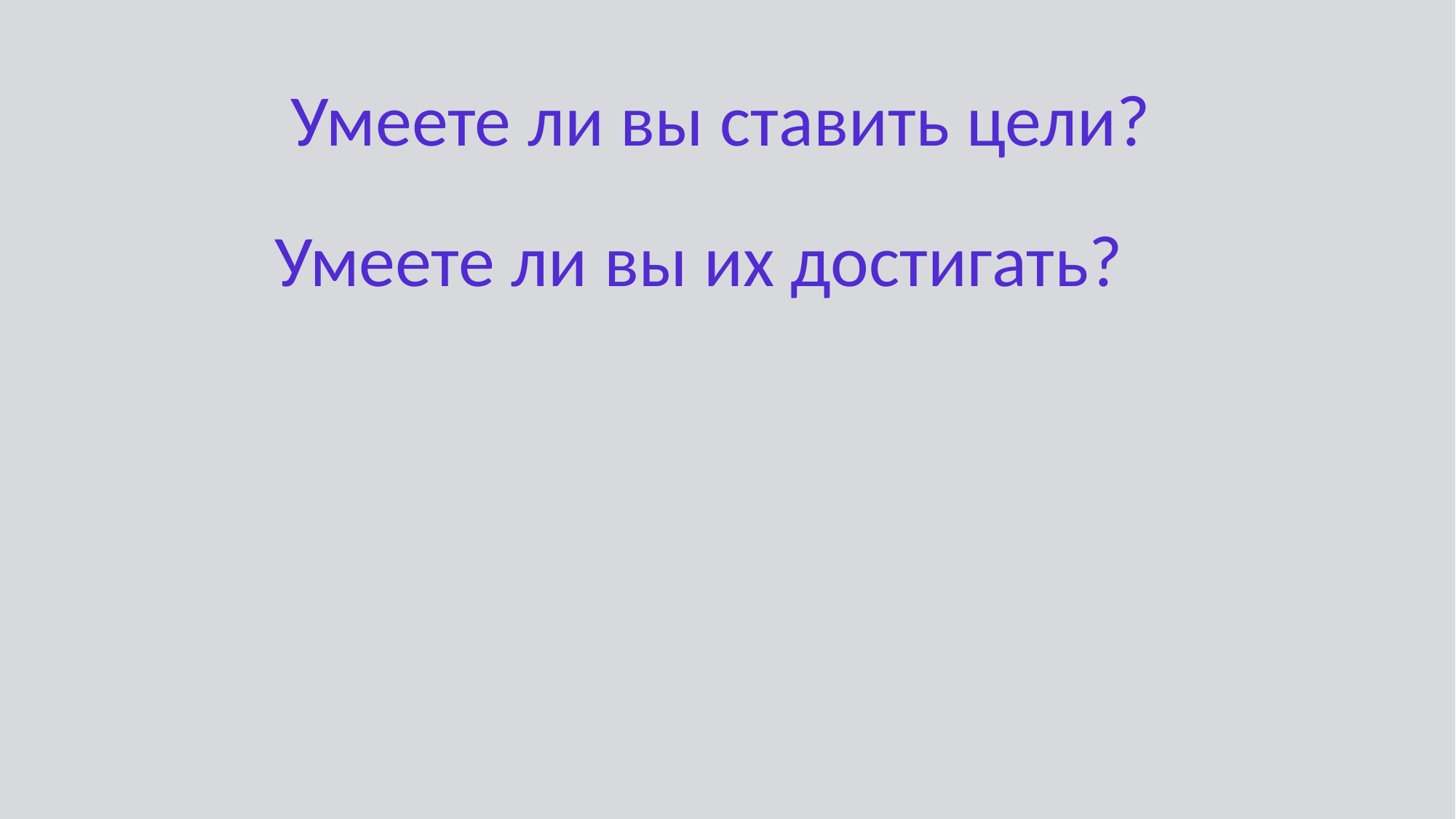

# Умеете ли вы ставить цели?
            Умеете ли вы их достигать?